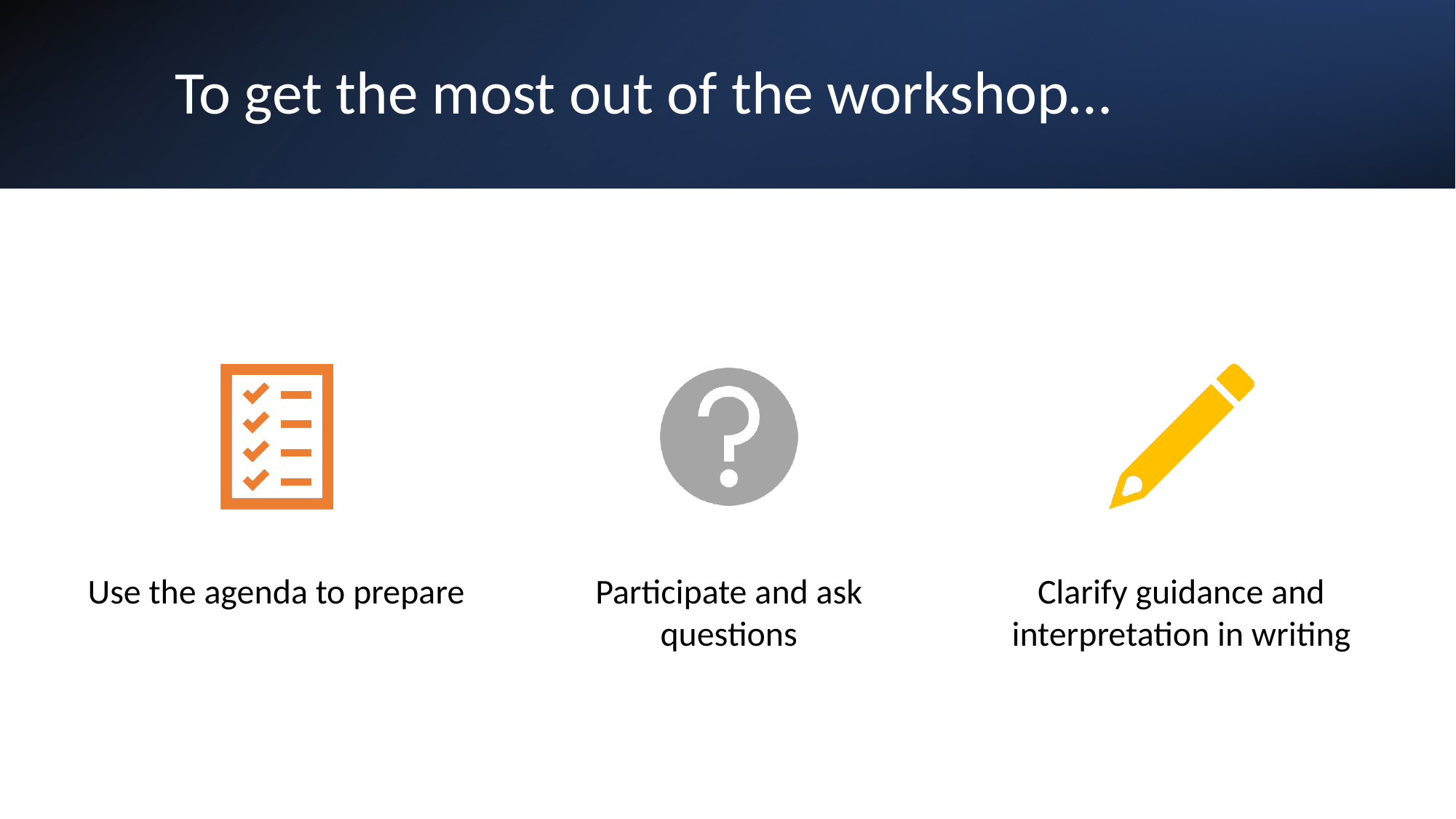

# To get the most out of the workshop…
Use the agenda to prepare
Participate and ask questions
Clarify guidance and interpretation in writing